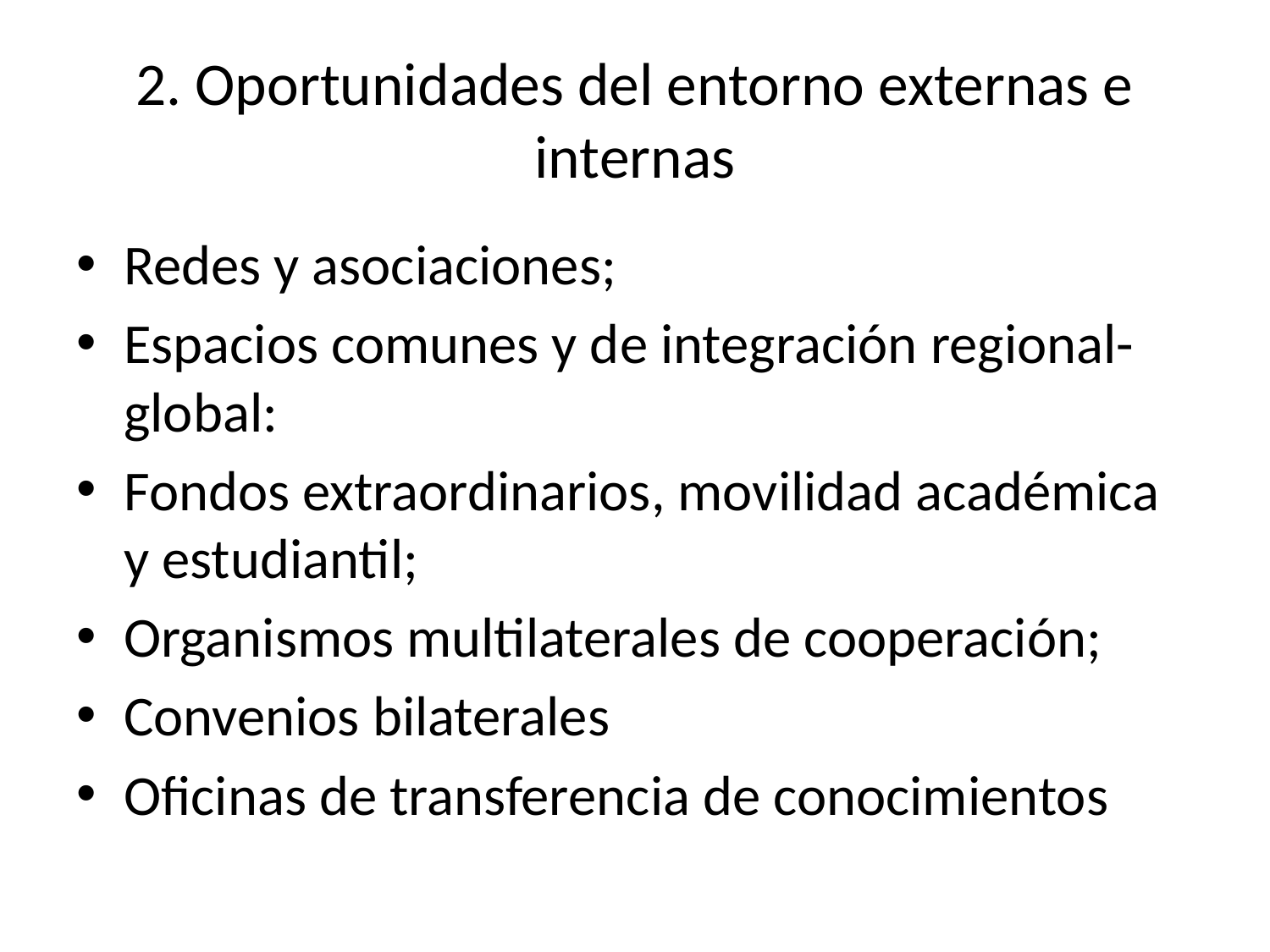

# 2. Oportunidades del entorno externas e internas
Redes y asociaciones;
Espacios comunes y de integración regional-global:
Fondos extraordinarios, movilidad académica y estudiantil;
Organismos multilaterales de cooperación;
Convenios bilaterales
Oficinas de transferencia de conocimientos